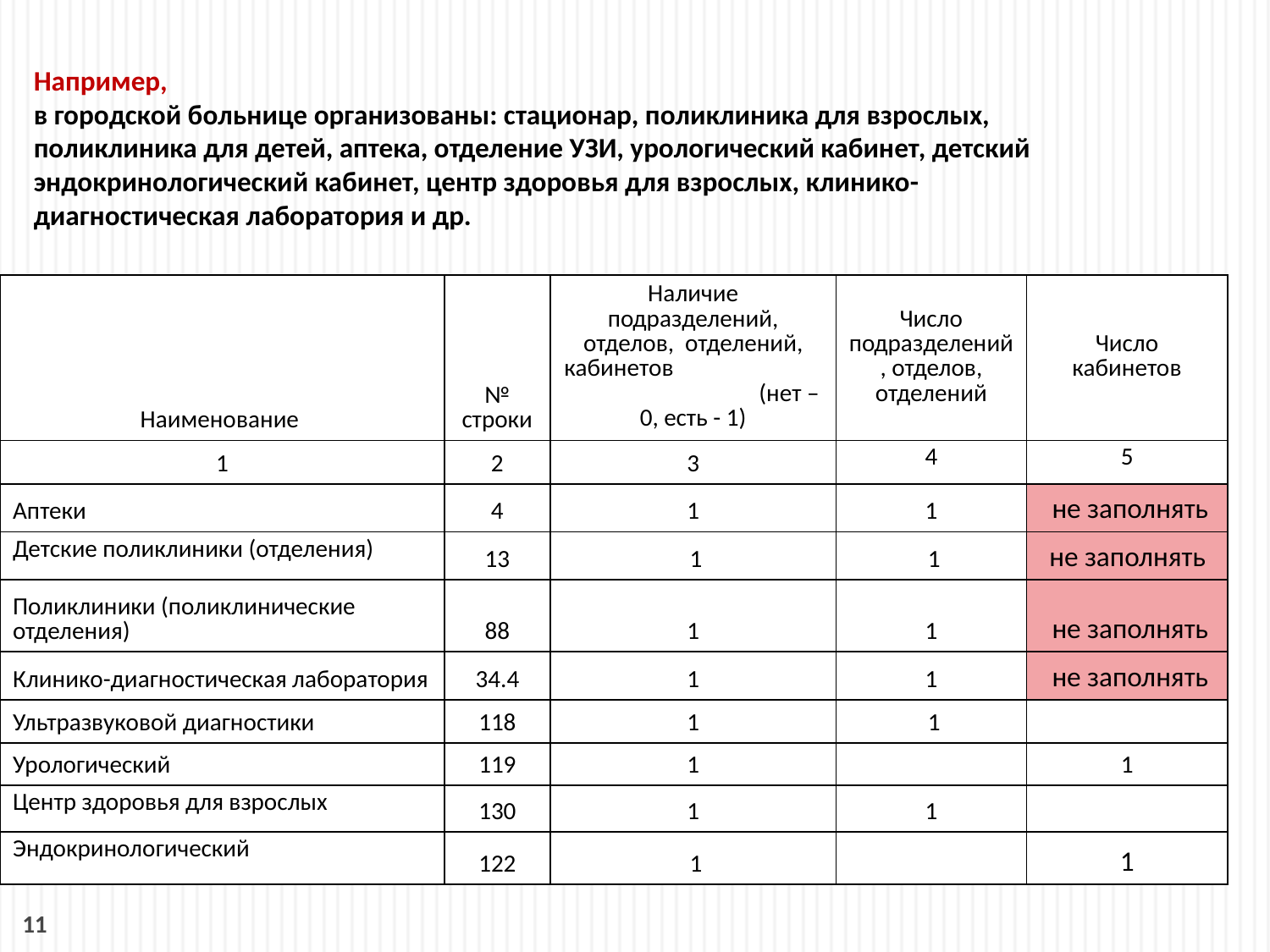

Например,
в городской больнице организованы: стационар, поликлиника для взрослых,
поликлиника для детей, аптека, отделение УЗИ, урологический кабинет, детский
эндокринологический кабинет, центр здоровья для взрослых, клинико-
диагностическая лаборатория и др.
| Наименование | № строки | Наличие подразделений, отделов, отделений, кабинетов (нет – 0, есть - 1) | Число подразделений, отделов, отделений | Число кабинетов |
| --- | --- | --- | --- | --- |
| 1 | 2 | 3 | 4 | 5 |
| Аптеки | 4 | 1 | 1 | не заполнять |
| Детские поликлиники (отделения) | 13 | 1 | 1 | не заполнять |
| Поликлиники (поликлинические отделения) | 88 | 1 | 1 | не заполнять |
| Клинико-диагностическая лаборатория | 34.4 | 1 | 1 | не заполнять |
| Ультразвуковой диагностики | 118 | 1 | 1 |  |
| Урологический | 119 | 1 |  | 1 |
| Центр здоровья для взрослых | 130 | 1 | 1 |  |
| Эндокринологический | 122 | 1 |  | 1 |
11